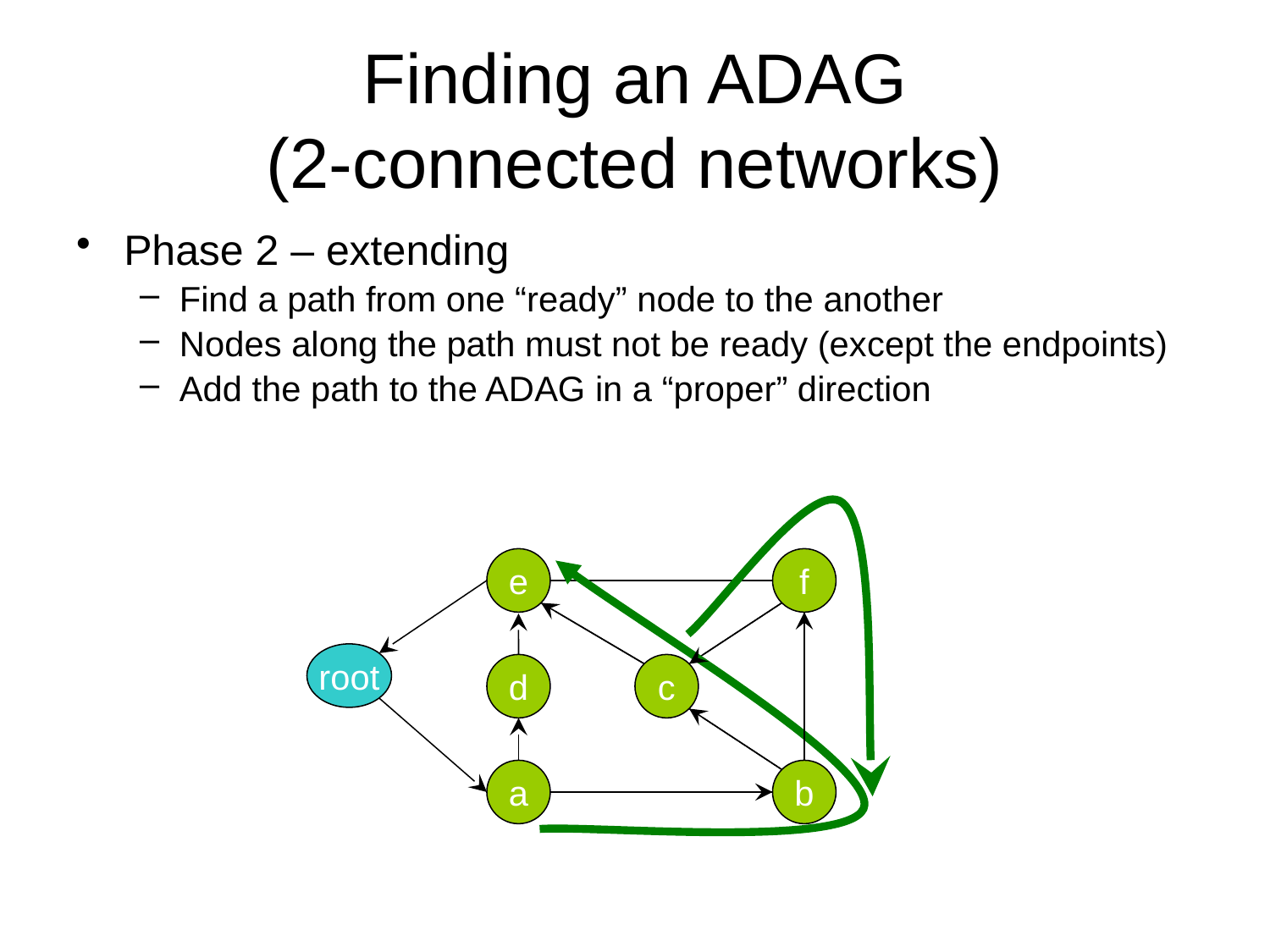

# Finding an ADAG (2-connected networks)
Phase 2 – extending
Find a path from one “ready” node to the another
Nodes along the path must not be ready (except the endpoints)
Add the path to the ADAG in a “proper” direction

e
f

root
d
c
a
b